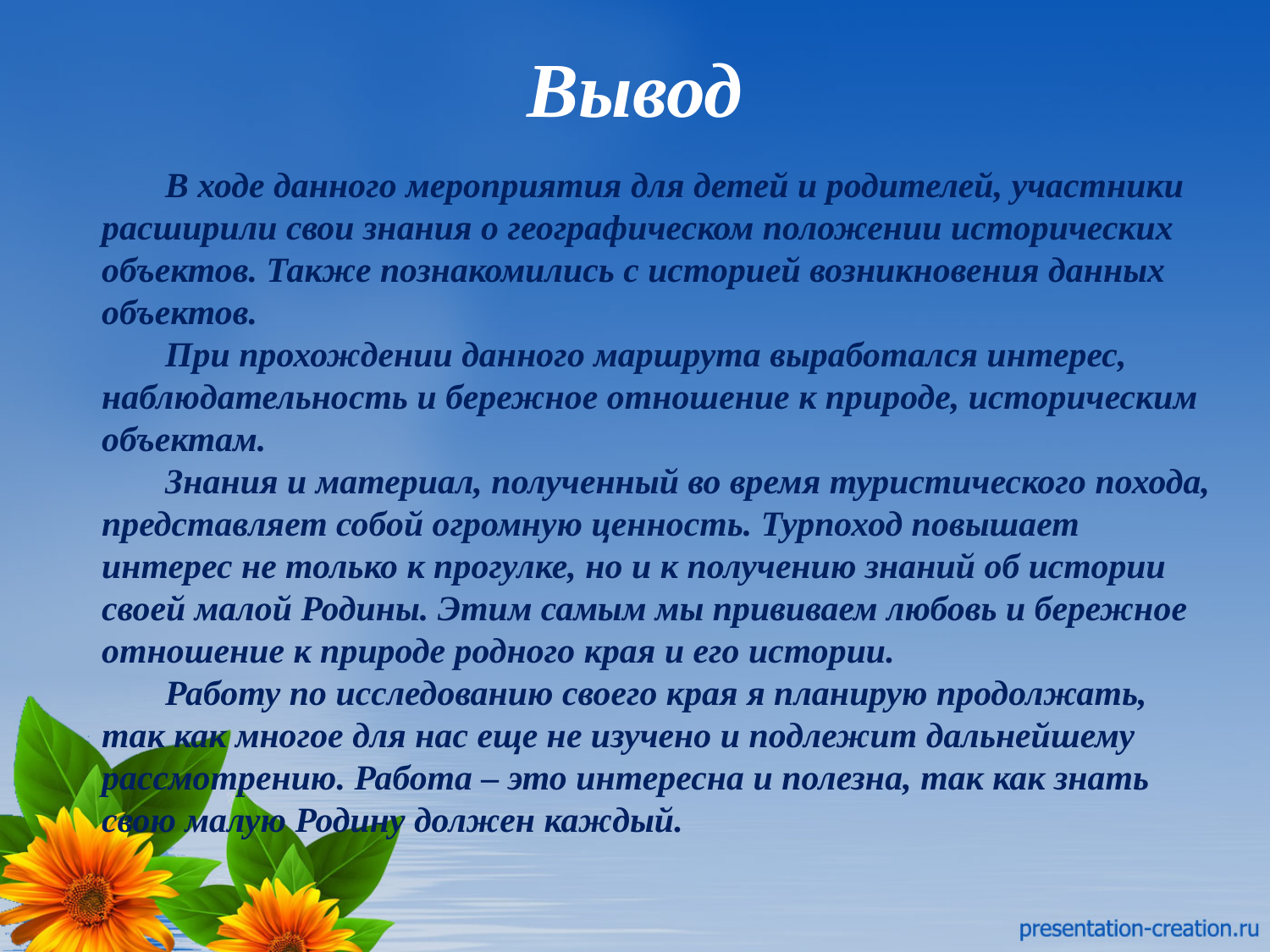

# Вывод
В ходе данного мероприятия для детей и родителей, участники расширили свои знания о географическом положении исторических объектов. Также познакомились с историей возникновения данных объектов.
При прохождении данного маршрута выработался интерес, наблюдательность и бережное отношение к природе, историческим объектам.
Знания и материал, полученный во время туристического похода, представляет собой огромную ценность. Турпоход повышает интерес не только к прогулке, но и к получению знаний об истории своей малой Родины. Этим самым мы прививаем любовь и бережное отношение к природе родного края и его истории.
Работу по исследованию своего края я планирую продолжать, так как многое для нас еще не изучено и подлежит дальнейшему рассмотрению. Работа – это интересна и полезна, так как знать свою малую Родину должен каждый.